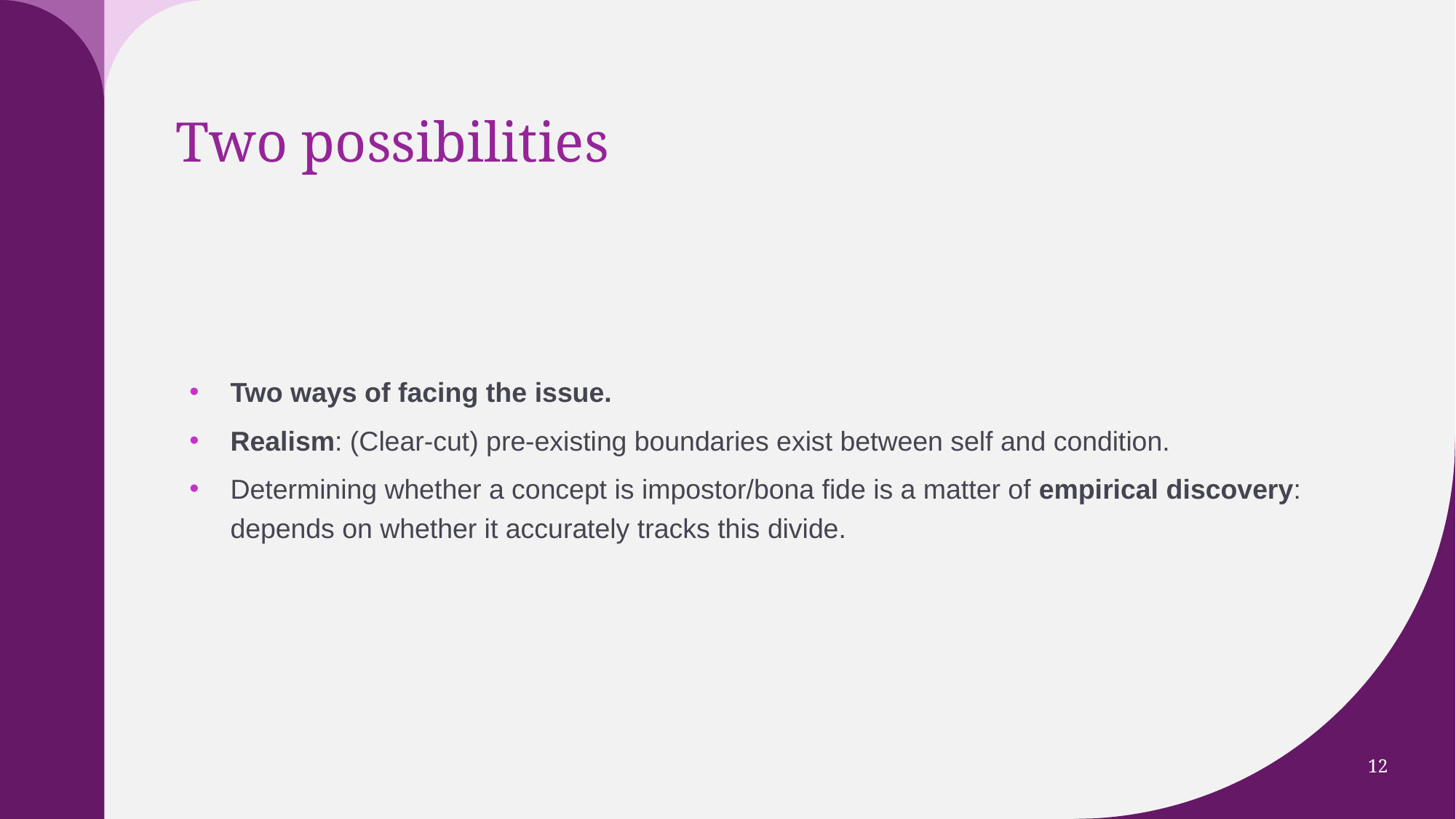

# Two possibilities
Two ways of facing the issue.
Realism: (Clear-cut) pre-existing boundaries exist between self and condition.
Determining whether a concept is impostor/bona fide is a matter of empirical discovery: depends on whether it accurately tracks this divide.
12